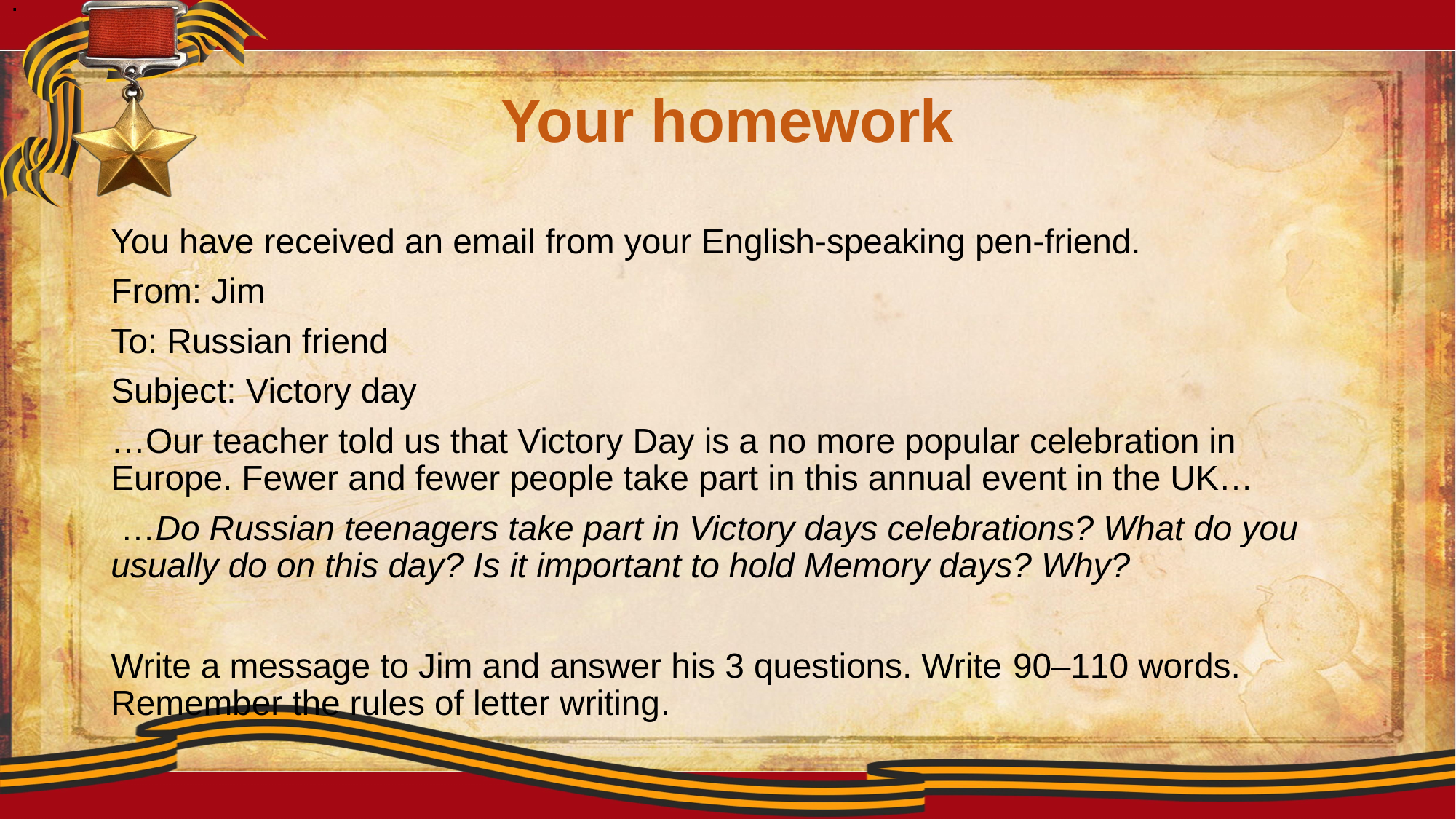

.
# Your homework
You have received an email from your English-speaking pen-friend.
From: Jim
To: Russian friend
Subject: Victory day
…Our teacher told us that Victory Day is a no more popular celebration in Europe. Fewer and fewer people take part in this annual event in the UK…
 …Do Russian teenagers take part in Victory days celebrations? What do you usually do on this day? Is it important to hold Memory days? Why?

Write a message to Jim and answer his 3 questions. Write 90–110 words. Remember the rules of letter writing.